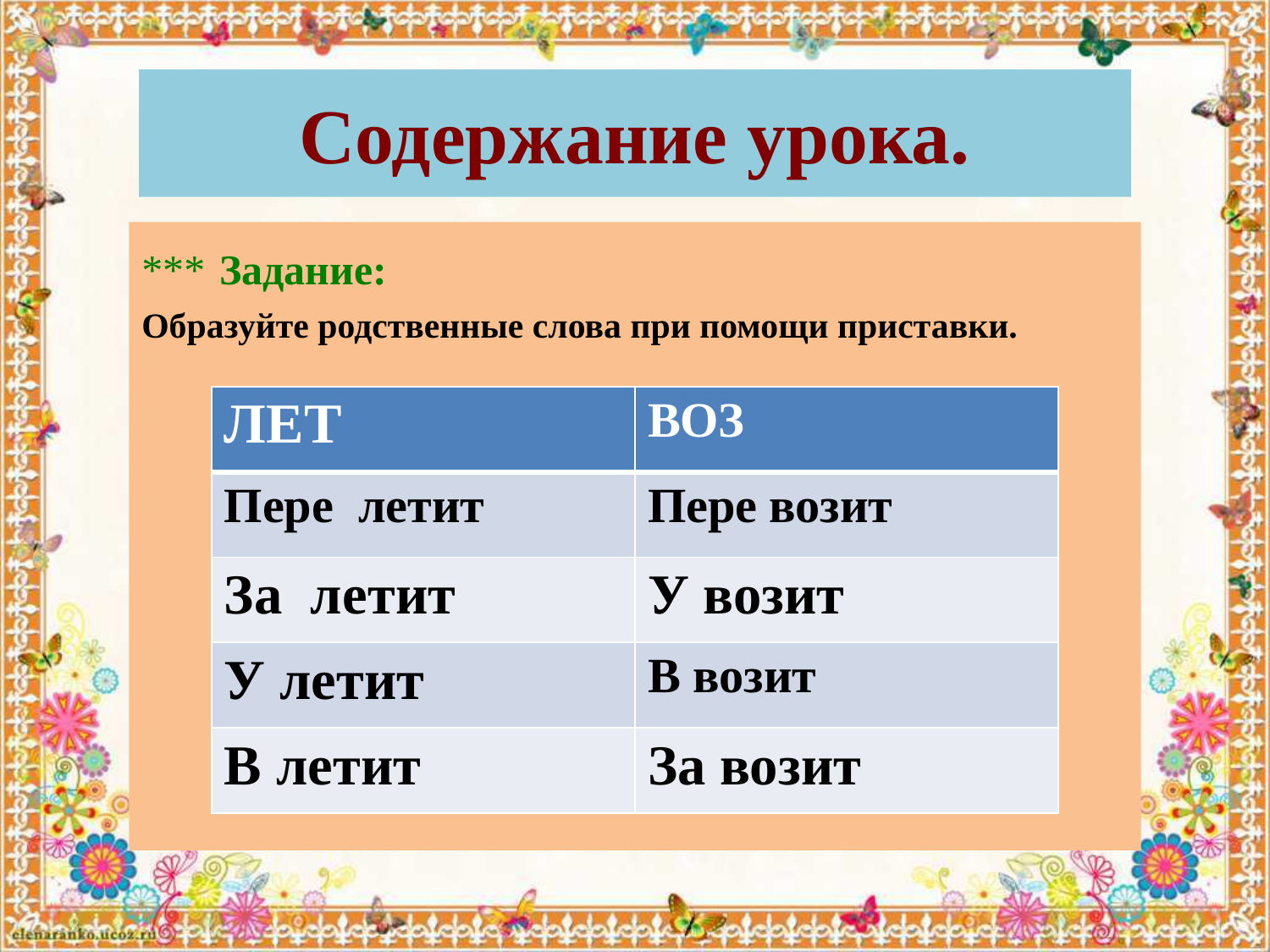

# Содержание урока.
*** Задание:
Образуйте родственные слова при помощи приставки.

| ЛЕТ | ВОЗ |
| --- | --- |
| Пере летит | Пере возит |
| За летит | У возит |
| У летит | В возит |
| В летит | За возит |